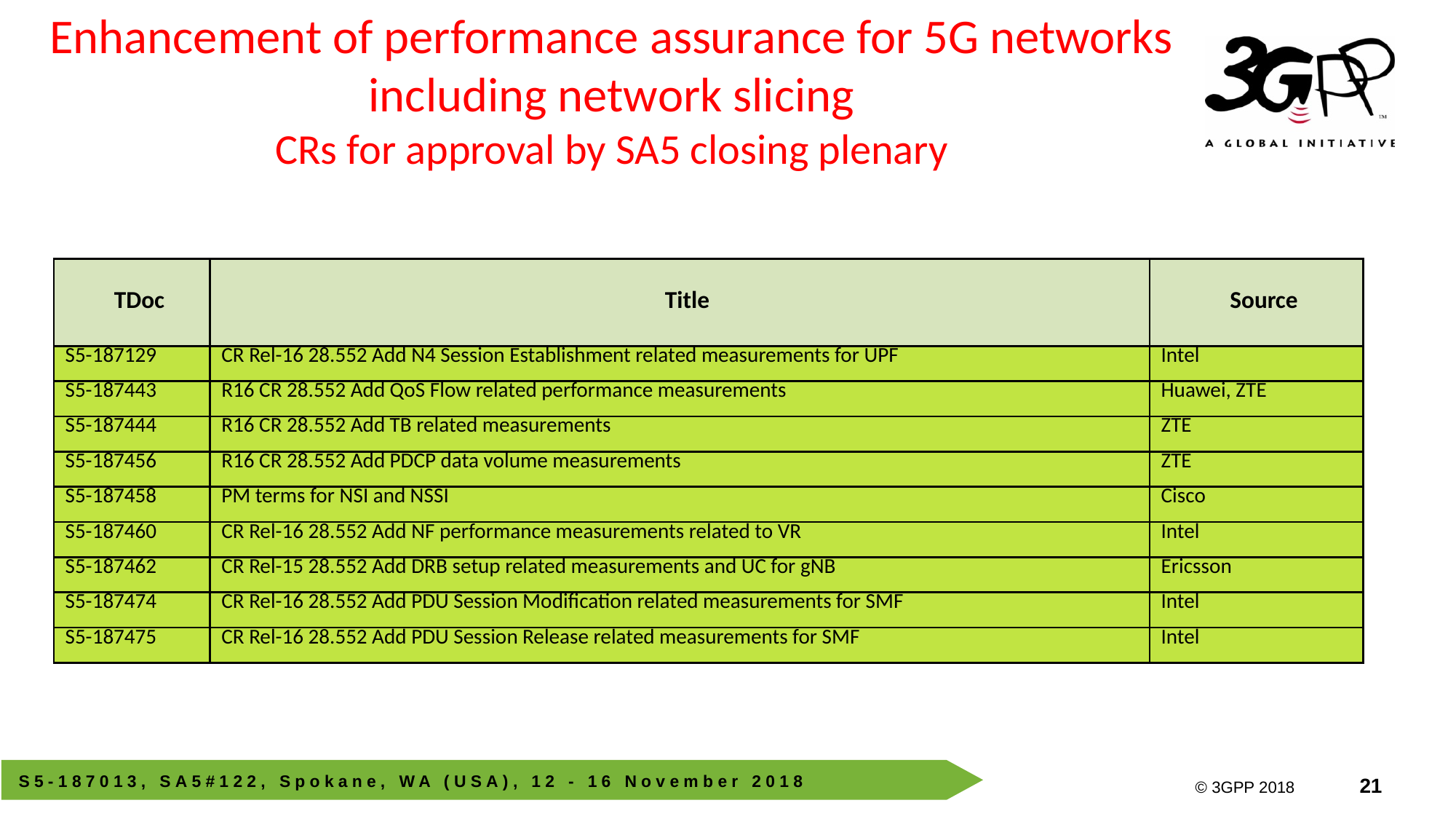

Enhancement of performance assurance for 5G networks including network slicing
CRs for approval by SA5 closing plenary
| TDoc | Title | Source |
| --- | --- | --- |
| S5-187129 | CR Rel-16 28.552 Add N4 Session Establishment related measurements for UPF | Intel |
| S5-187443 | R16 CR 28.552 Add QoS Flow related performance measurements | Huawei, ZTE |
| S5-187444 | R16 CR 28.552 Add TB related measurements | ZTE |
| S5-187456 | R16 CR 28.552 Add PDCP data volume measurements | ZTE |
| S5-187458 | PM terms for NSI and NSSI | Cisco |
| S5-187460 | CR Rel-16 28.552 Add NF performance measurements related to VR | Intel |
| S5-187462 | CR Rel-15 28.552 Add DRB setup related measurements and UC for gNB | Ericsson |
| S5-187474 | CR Rel-16 28.552 Add PDU Session Modification related measurements for SMF | Intel |
| S5-187475 | CR Rel-16 28.552 Add PDU Session Release related measurements for SMF | Intel |